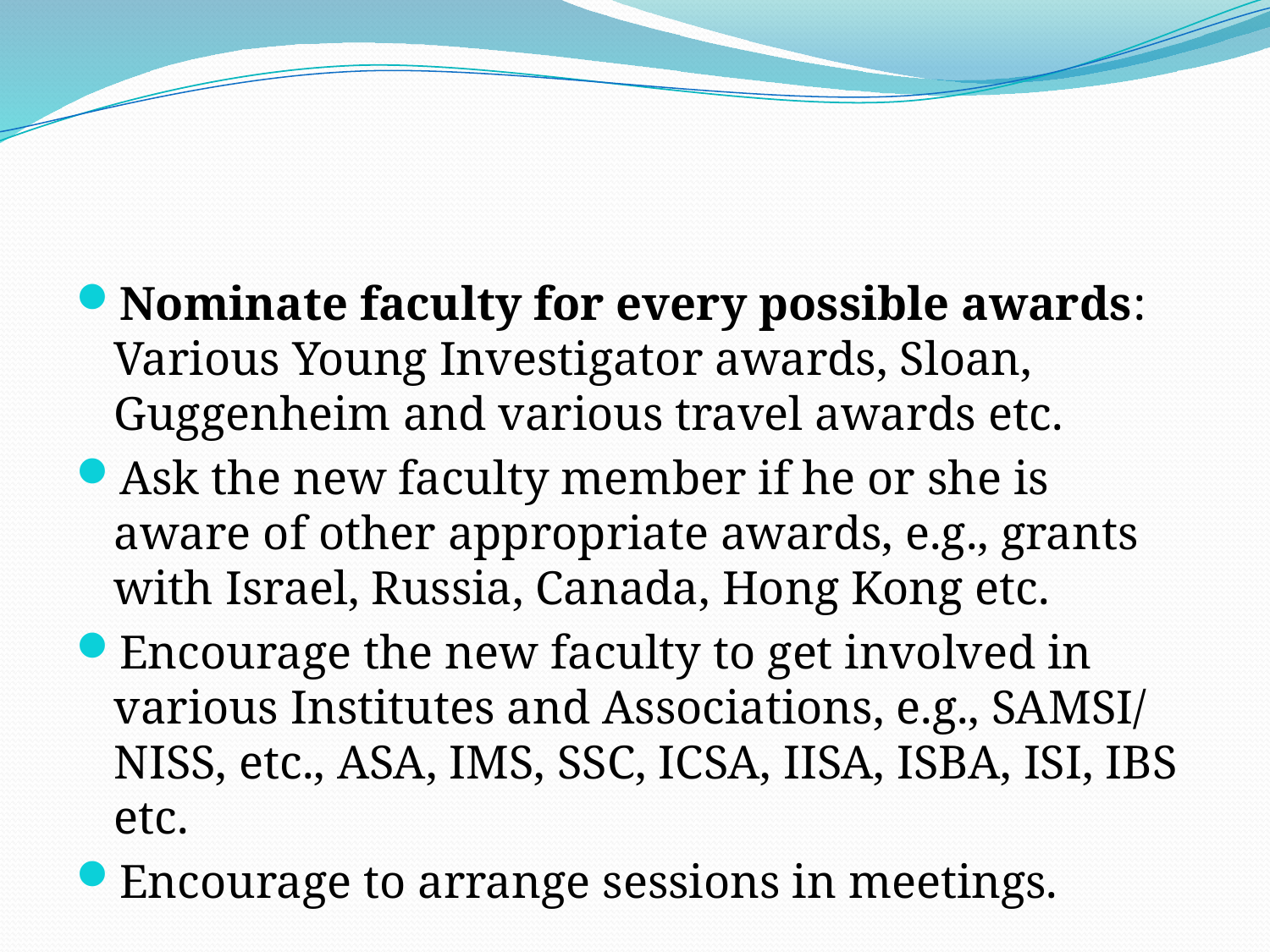

#
Nominate faculty for every possible awards:  Various Young Investigator awards, Sloan, Guggenheim and various travel awards etc.
Ask the new faculty member if he or she is aware of other appropriate awards, e.g., grants with Israel, Russia, Canada, Hong Kong etc.
Encourage the new faculty to get involved in various Institutes and Associations, e.g., SAMSI/ NISS, etc., ASA, IMS, SSC, ICSA, IISA, ISBA, ISI, IBS etc.
Encourage to arrange sessions in meetings.